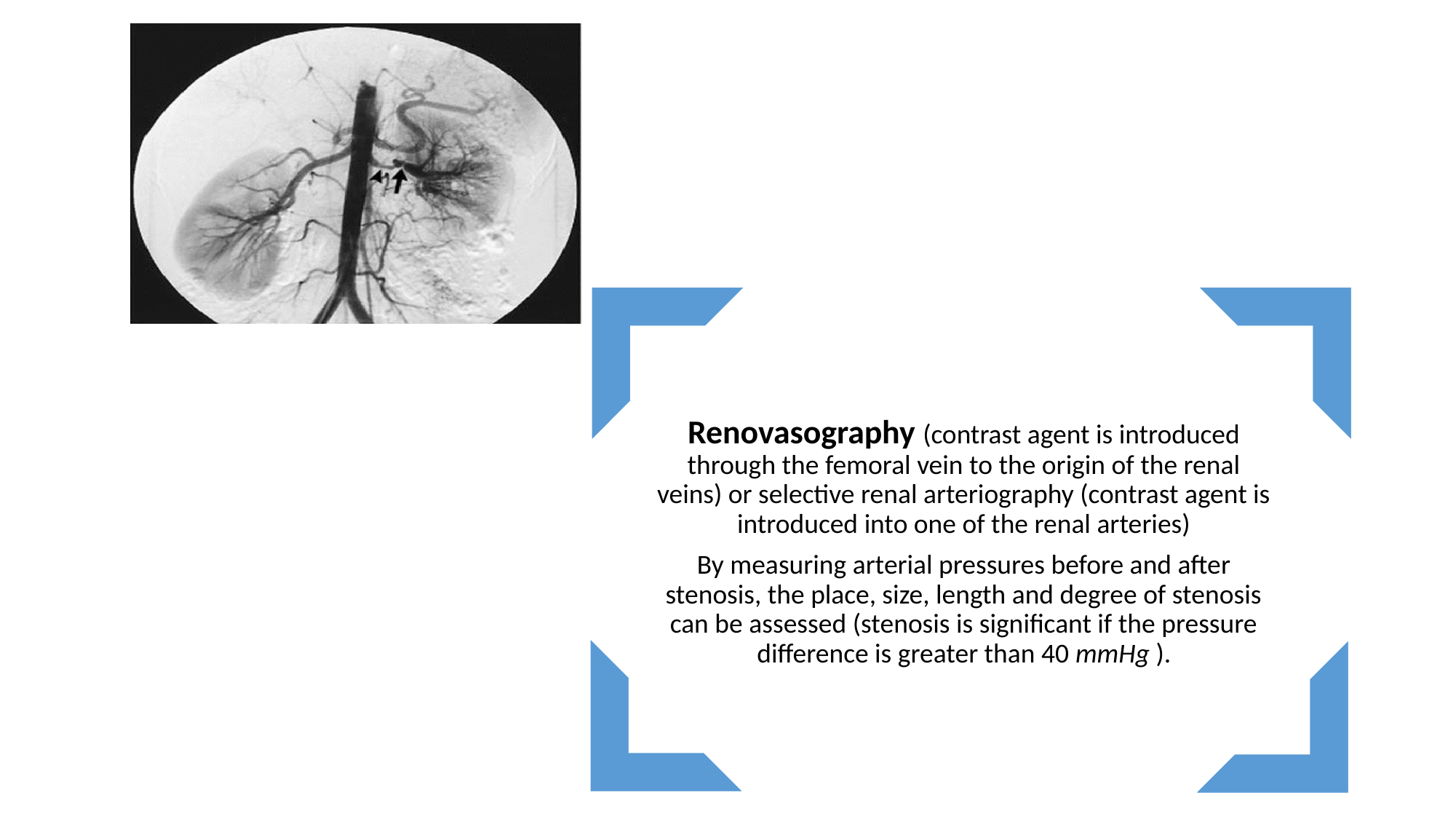

Renovasography (contrast agent is introduced through the femoral vein to the origin of the renal veins) or selective renal arteriography (contrast agent is introduced into one of the renal arteries)
By measuring arterial pressures before and after stenosis, the place, size, length and degree of stenosis can be assessed (stenosis is significant if the pressure difference is greater than 40 mmHg ).